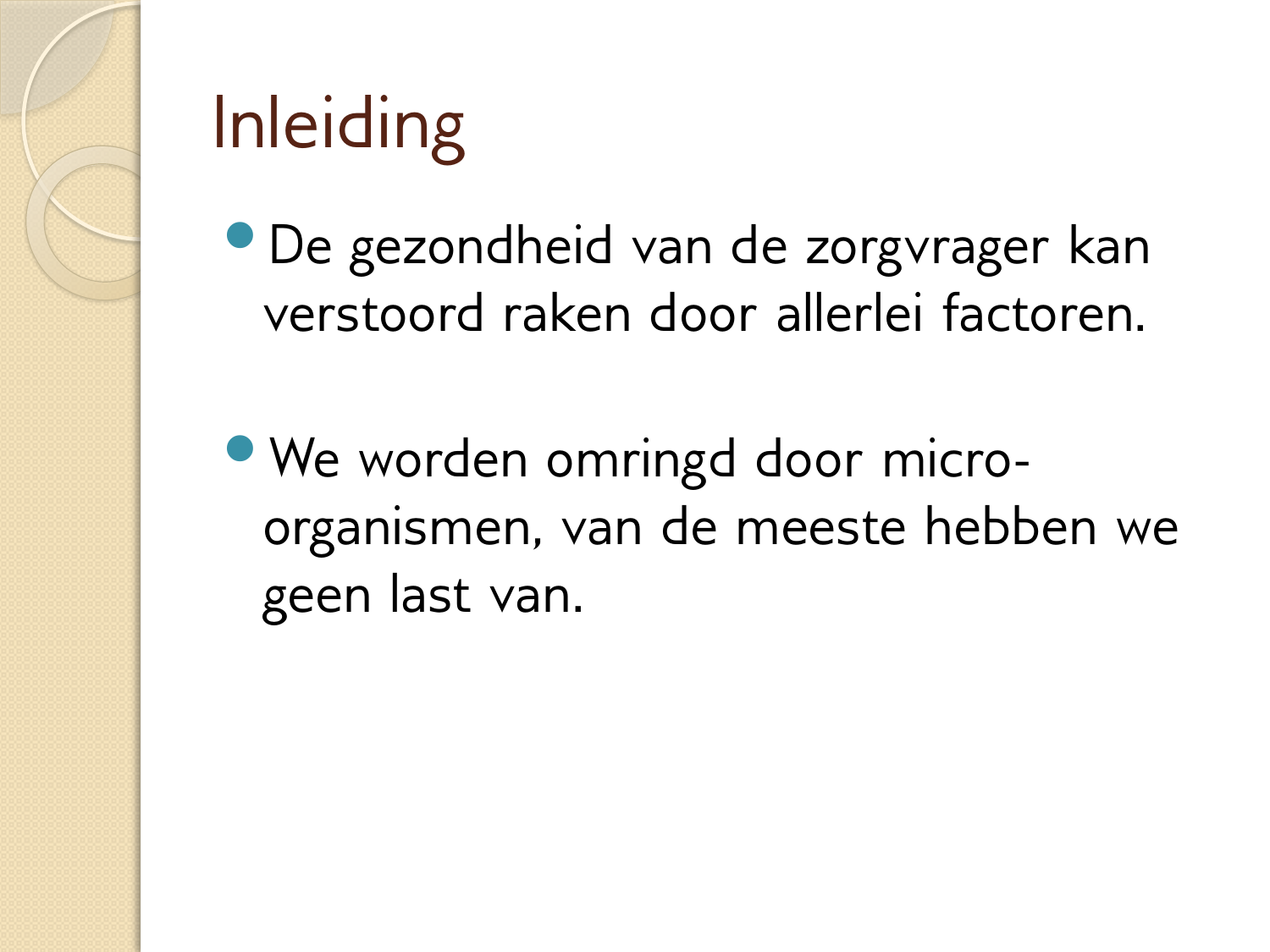

# Inleiding
De gezondheid van de zorgvrager kan verstoord raken door allerlei factoren.
We worden omringd door micro-organismen, van de meeste hebben we geen last van.